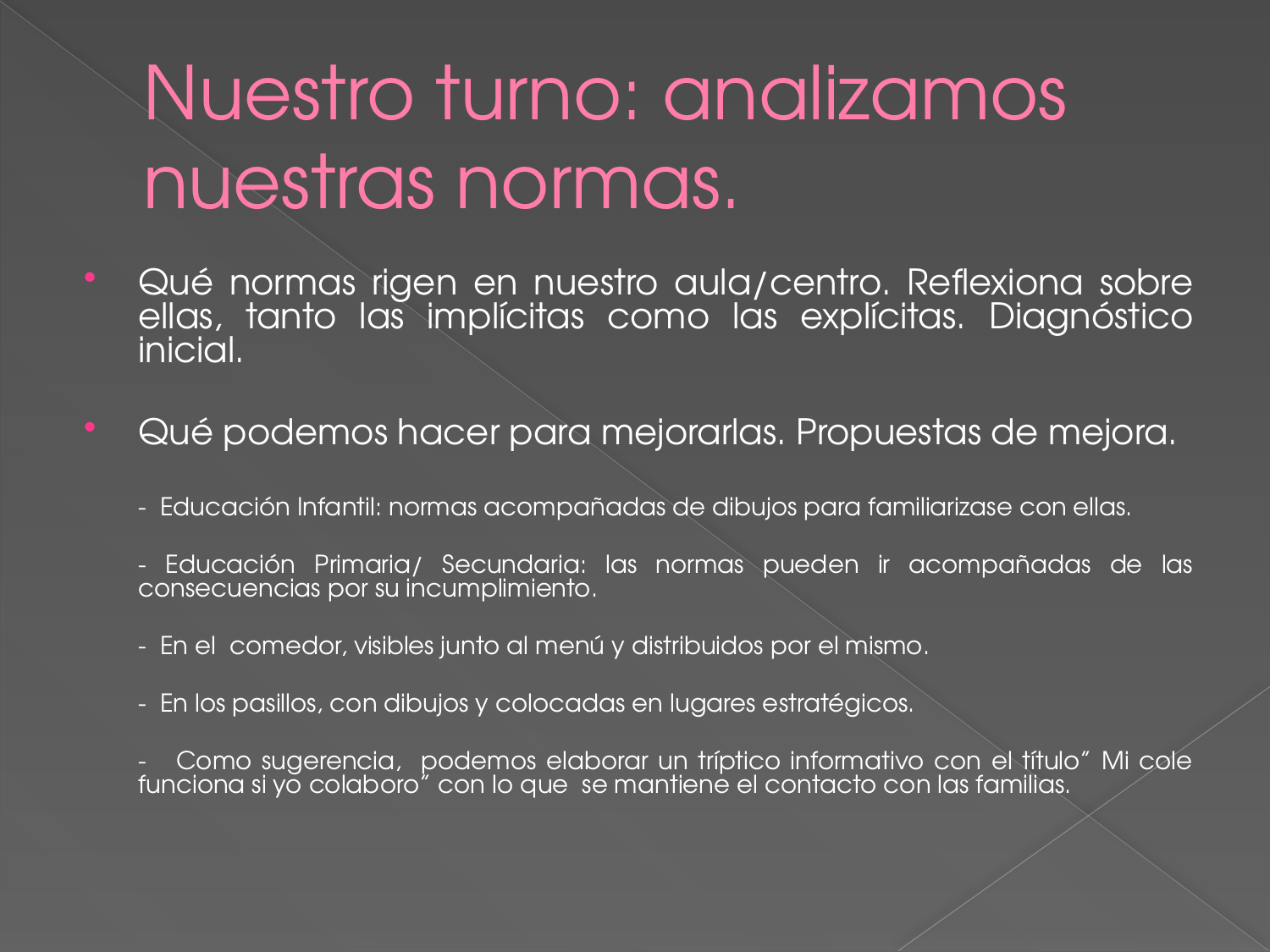

# Nuestro turno: analizamos nuestras normas.
Qué normas rigen en nuestro aula/centro. Reflexiona sobre ellas, tanto las implícitas como las explícitas. Diagnóstico inicial.

Qué podemos hacer para mejorarlas. Propuestas de mejora.

	-  Educación Infantil: normas acompañadas de dibujos para familiarizase con ellas.

	- Educación Primaria/ Secundaria: las normas pueden ir acompañadas de las consecuencias por su incumplimiento.

	-  En el  comedor, visibles junto al menú y distribuidos por el mismo.

	-  En los pasillos, con dibujos y colocadas en lugares estratégicos.

	-   Como sugerencia,  podemos elaborar un tríptico informativo con el título” Mi cole funciona si yo colaboro” con lo que  se mantiene el contacto con las familias.